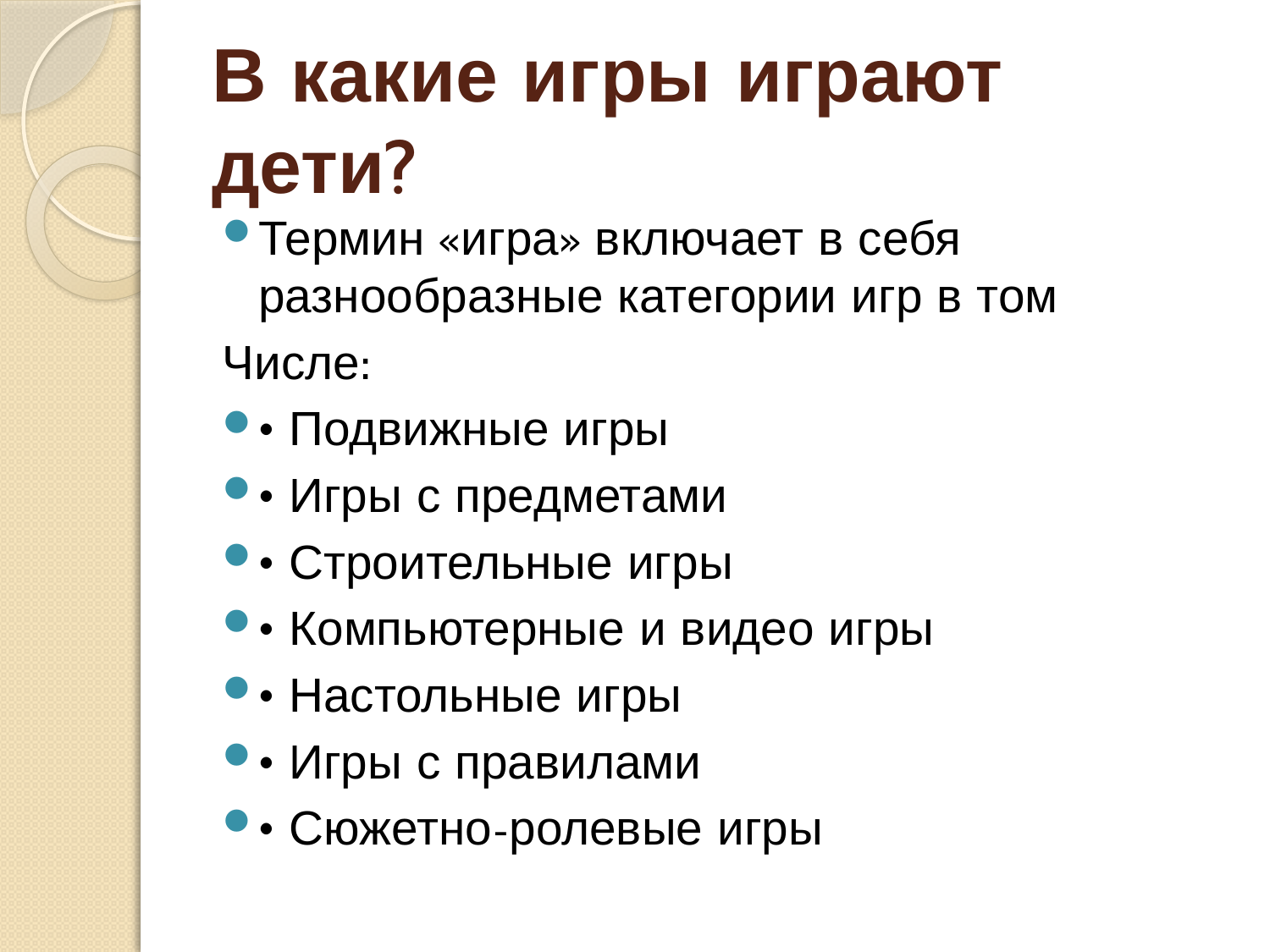

# В какие игры играют дети?
Термин «игра» включает в себя разнообразные категории игр в том
Числе:
• Подвижные игры
• Игры с предметами
• Строительные игры
• Компьютерные и видео игры
• Настольные игры
• Игры с правилами
• Сюжетно-ролевые игры